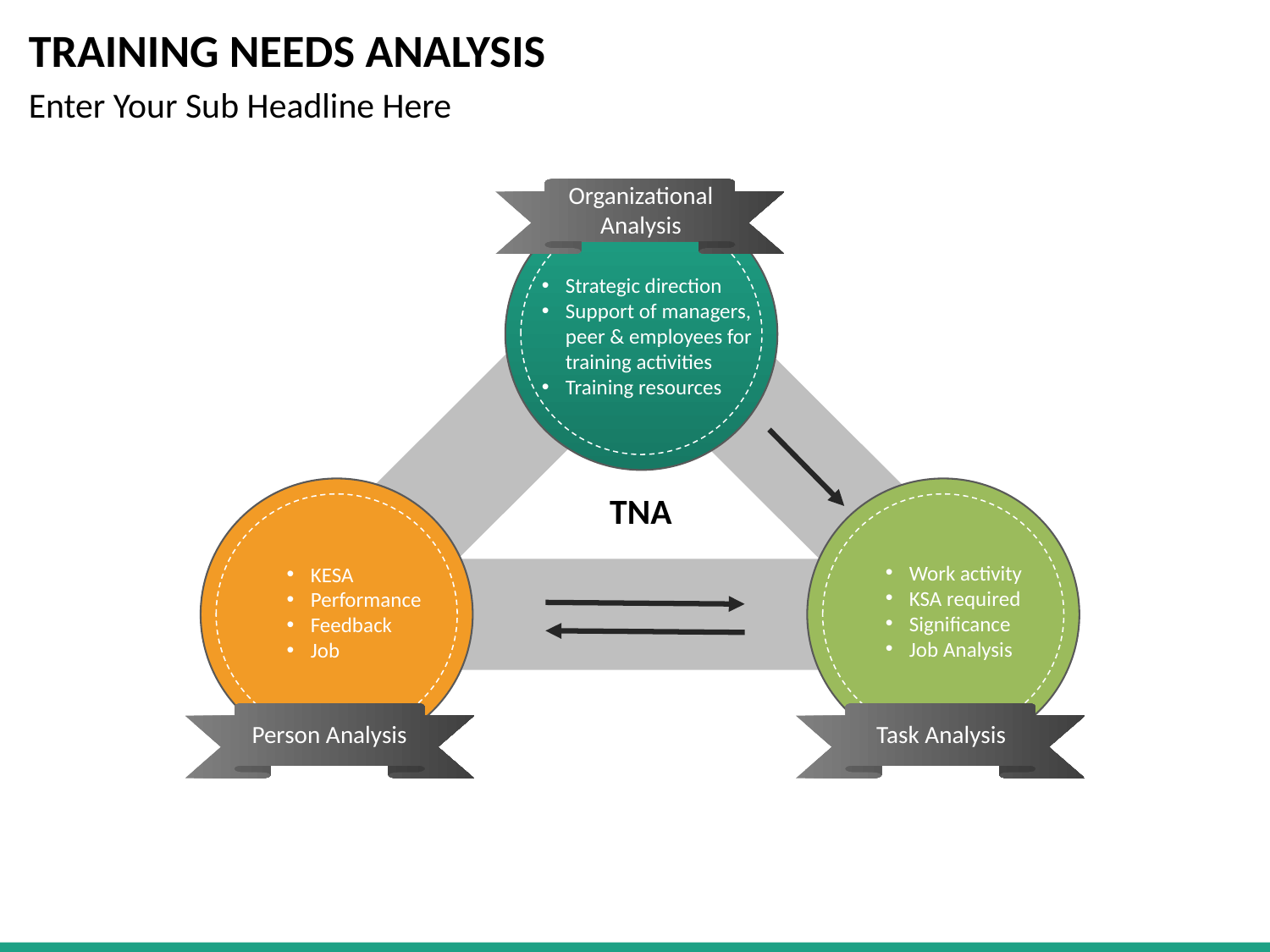

# TRAINING NEEDS ANALYSIS
Enter Your Sub Headline Here
Organizational Analysis

Strategic direction
Support of managers, peer & employees for training activities
Training resources

TNA
Work activity
KSA required
Significance
Job Analysis
KESA
Performance
Feedback
Job

Task Analysis
Person Analysis